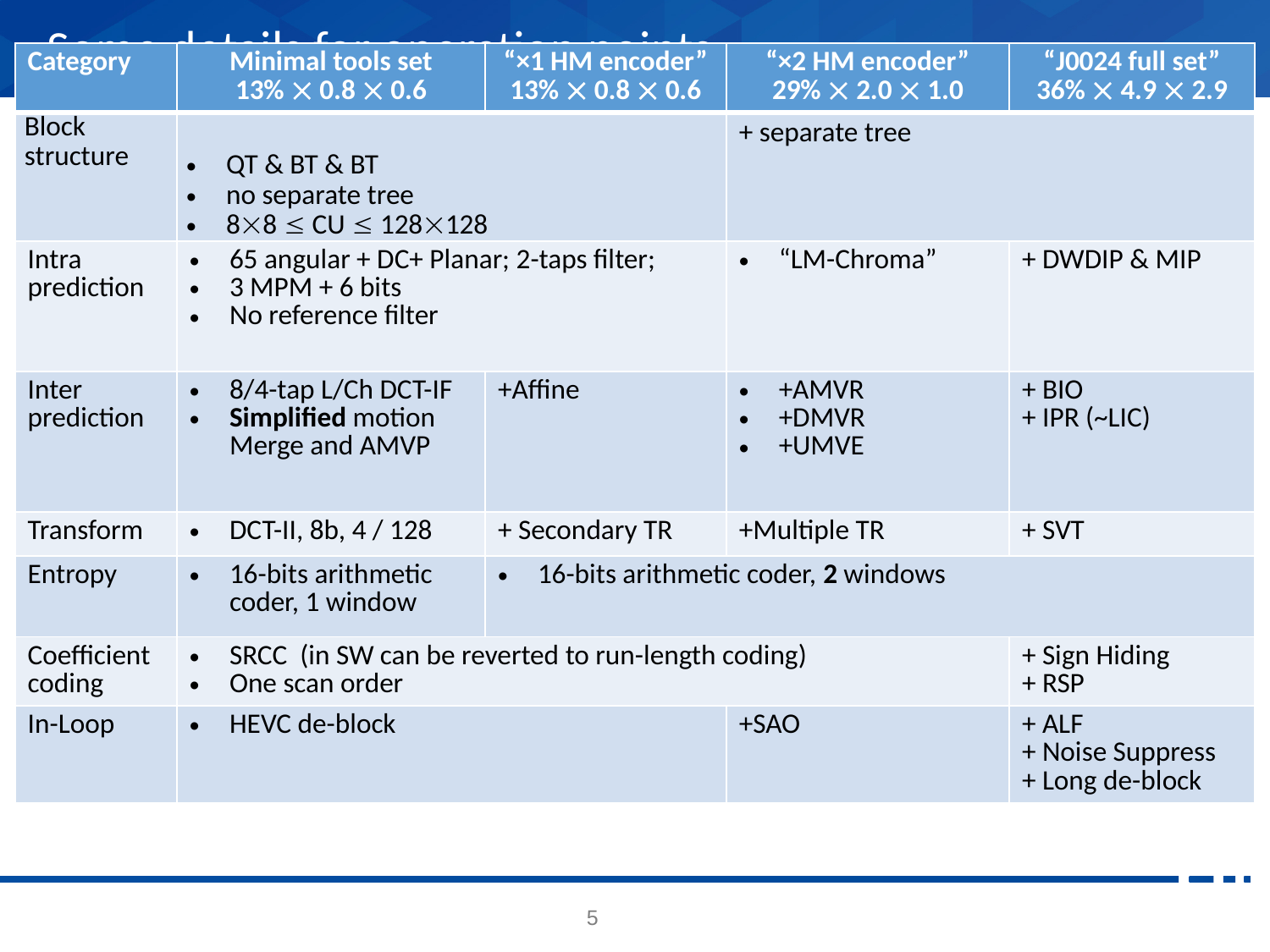

# Some details for operation points
| Category | Minimal tools set 13% × 0.8 × 0.6 | “×1 HM encoder” 13% × 0.8 × 0.6 | “×2 HM encoder” 29% × 2.0 × 1.0 | “J0024 full set” 36% × 4.9 × 2.9 |
| --- | --- | --- | --- | --- |
| Block structure | QT & BT & BT no separate tree 8×8 ≤ CU ≤ 128×128 |  | + separate tree |  |
| Intra prediction | 65 angular + DC+ Planar; 2-taps filter; 3 MPM + 6 bits No reference filter |  | “LM-Chroma” | + DWDIP & MIP |
| Inter prediction | 8/4-tap L/Ch DCT-IF Simplified motion Merge and AMVP | +Affine | +AMVR +DMVR +UMVE | + BIO + IPR (~LIC) |
| Transform | DCT-II, 8b, 4 / 128 | + Secondary TR | +Multiple TR | + SVT |
| Entropy | 16-bits arithmetic coder, 1 window | 16-bits arithmetic coder, 2 windows |  |  |
| Coefficient coding | SRCC (in SW can be reverted to run-length coding) One scan order |  |  | + Sign Hiding + RSP |
| In-Loop | HEVC de-block |  | +SAO | + ALF + Noise Suppress + Long de-block |